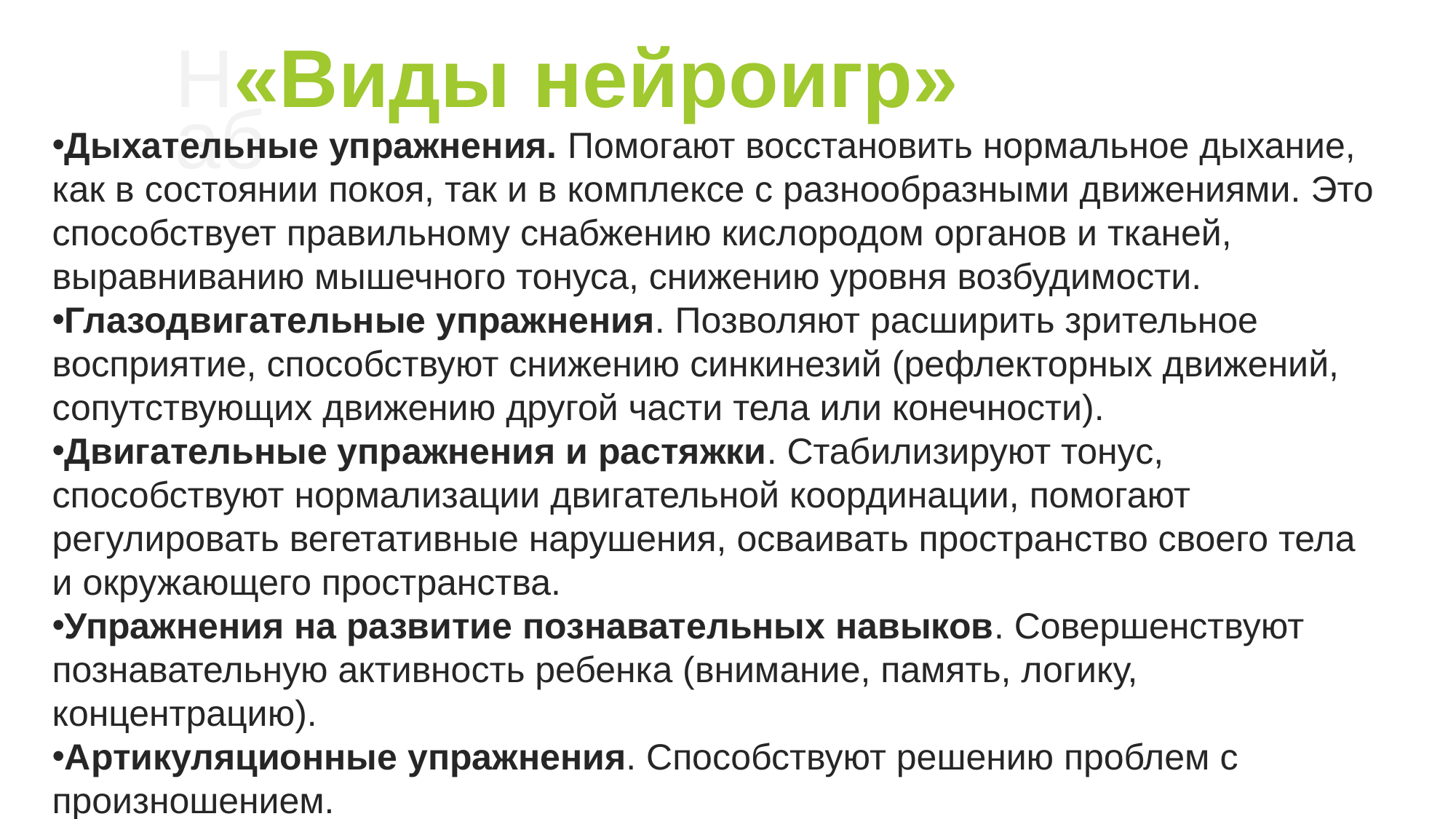

Н«Виды нейроигр»
аб

Дыхательные упражнения. Помогают восстановить нормальное дыхание, как в состоянии покоя, так и в комплексе с разнообразными движениями. Это способствует правильному снабжению кислородом органов и тканей, выравниванию мышечного тонуса, снижению уровня возбудимости.
Глазодвигательные упражнения. Позволяют расширить зрительное восприятие, способствуют снижению синкинезий (рефлекторных движений, сопутствующих движению другой части тела или конечности).
Двигательные упражнения и растяжки. Стабилизируют тонус, способствуют нормализации двигательной координации, помогают регулировать вегетативные нарушения, осваивать пространство своего тела и окружающего пространства.
Упражнения на развитие познавательных навыков. Совершенствуют познавательную активность ребенка (внимание, память, логику, концентрацию).
Артикуляционные упражнения. Способствуют решению проблем с произношением.